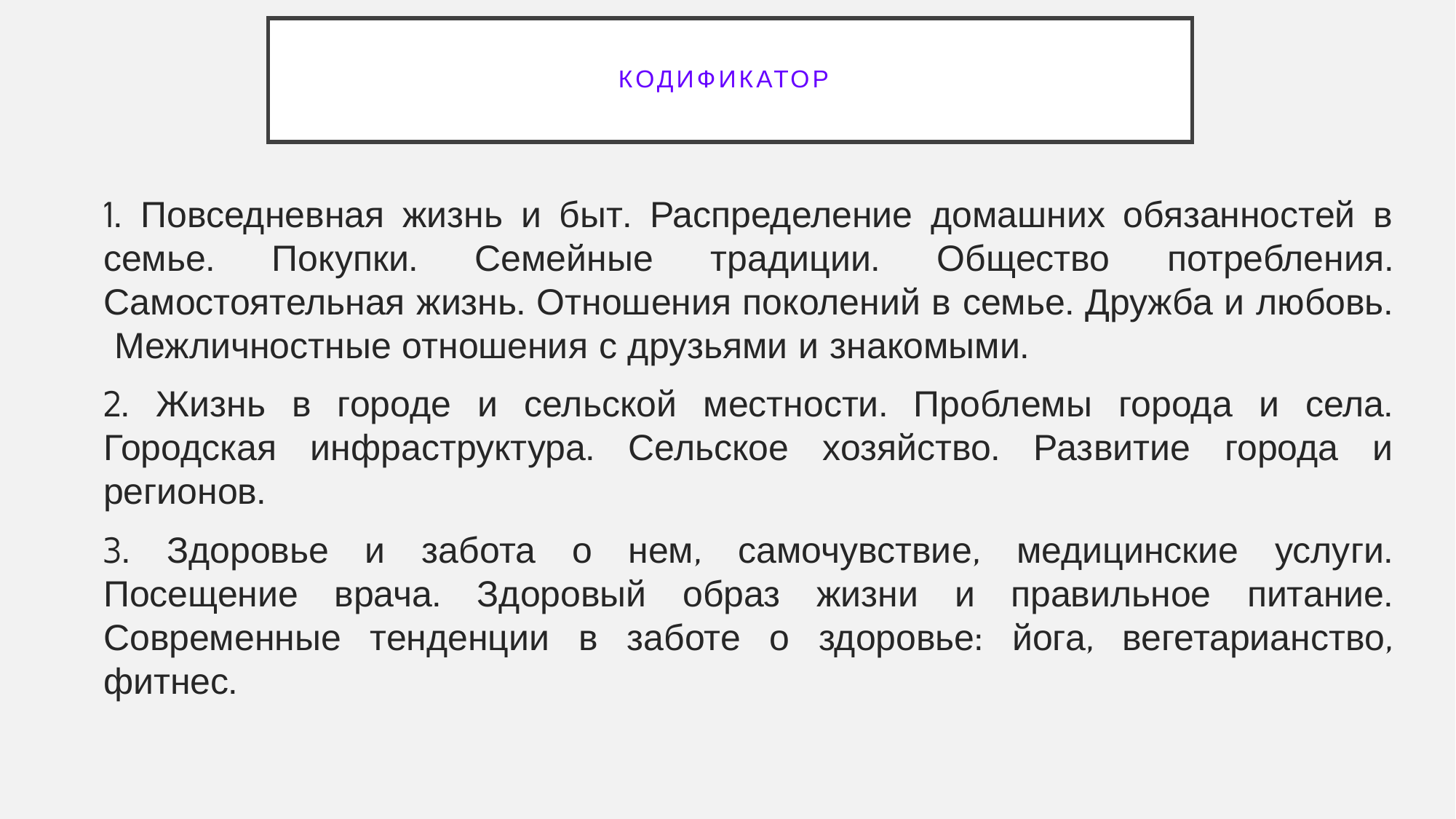

# КОДИФИКАТОР
1. Повседневная жизнь и быт. Распределение домашних обязанностей в семье. Покупки. Семейные традиции. Общество потребления. Самостоятельная жизнь. Отношения поколений в семье. Дружба и любовь.  Межличностные отношения с друзьями и знакомыми.
2. Жизнь в городе и сельской местности. Проблемы города и села. Городская инфраструктура. Сельское хозяйство. Развитие города и регионов.
3. Здоровье и забота о нем, самочувствие, медицинские услуги. Посещение врача. Здоровый образ жизни и правильное питание. Современные тенденции в заботе о здоровье: йога, вегетарианство, фитнес.